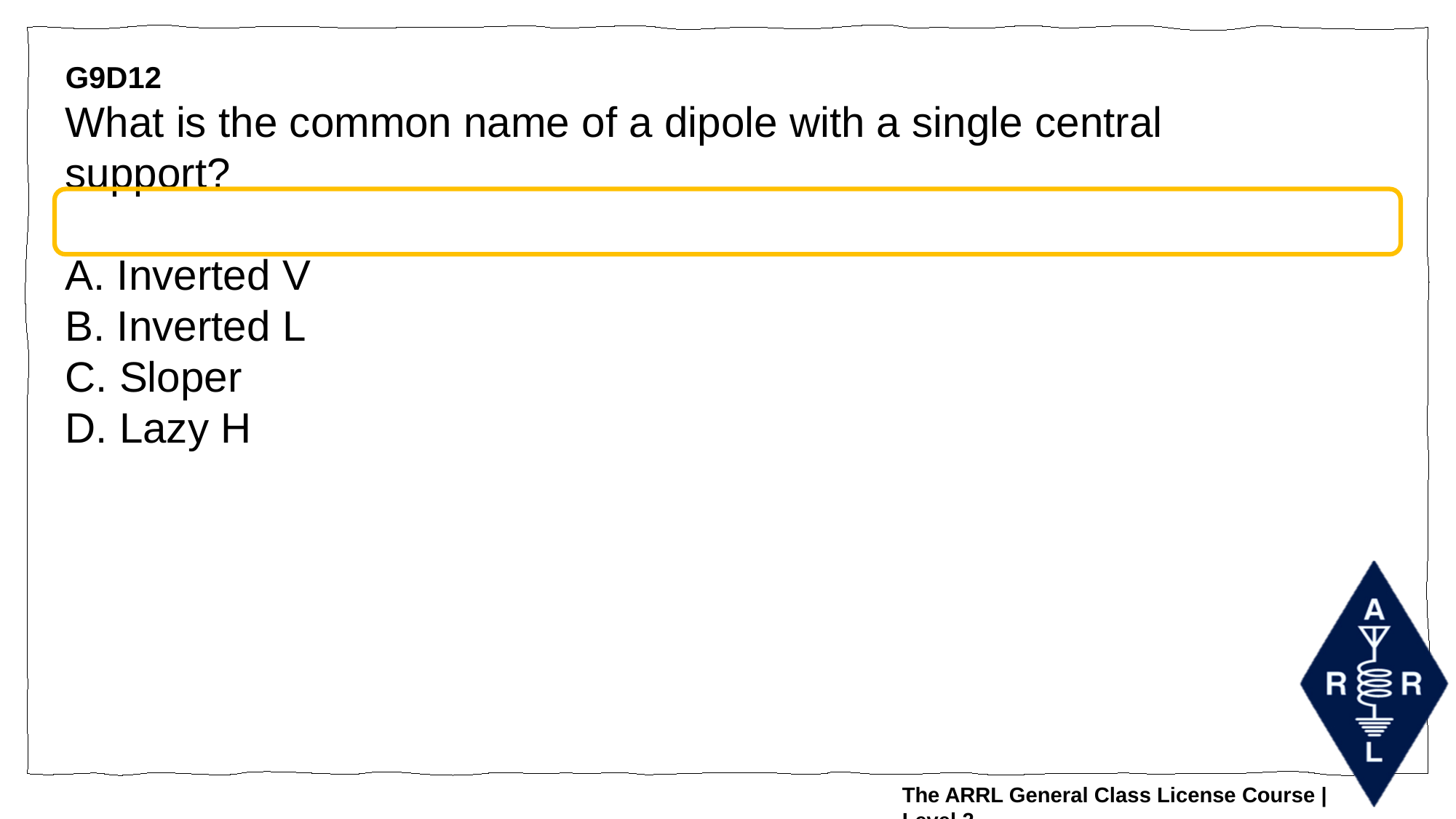

G9D12
What is the common name of a dipole with a single central support?

A. Inverted V
B. Inverted L
C. Sloper
D. Lazy H